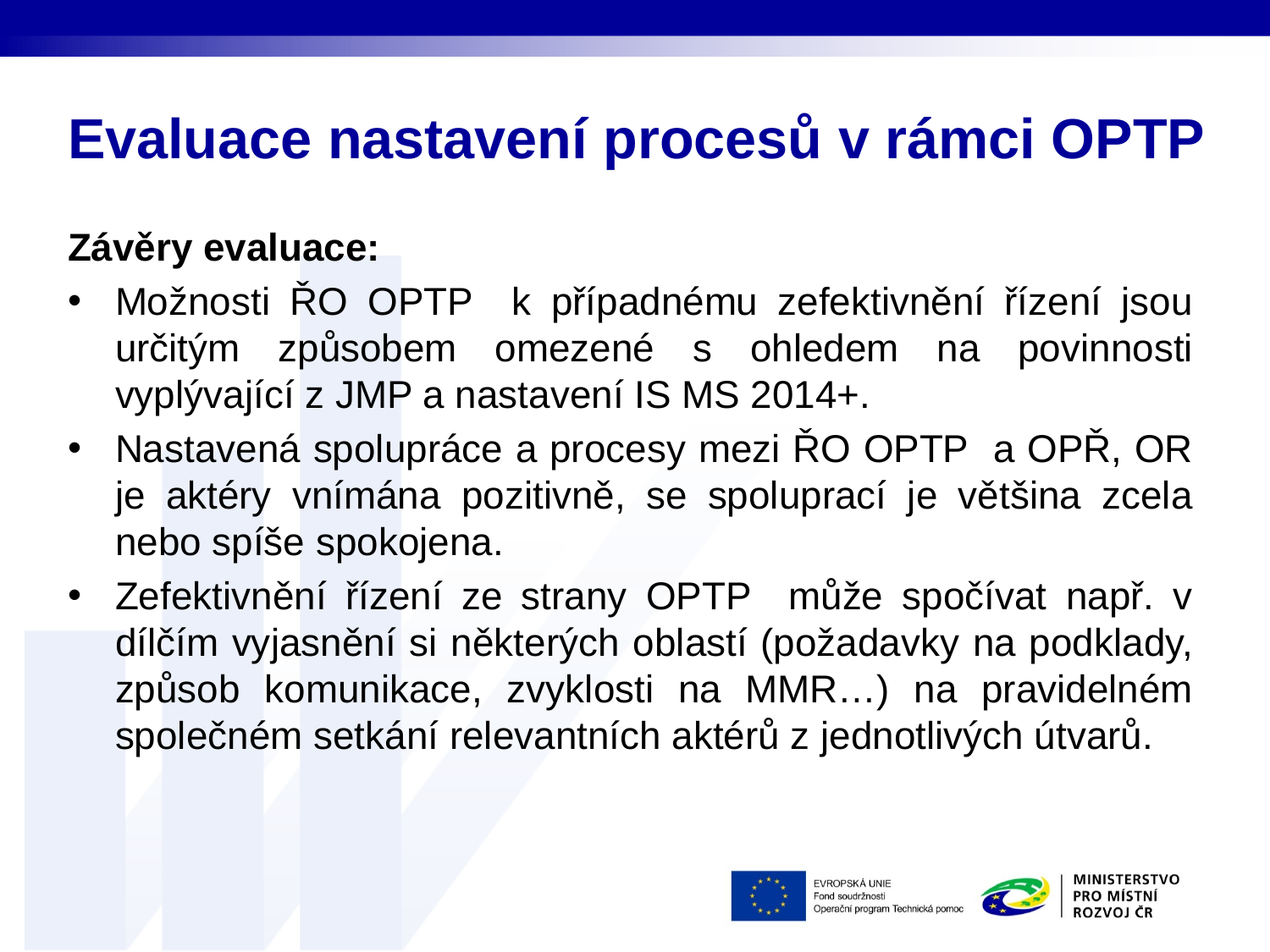

# Evaluace nastavení procesů v rámci OPTP
Závěry evaluace:
Možnosti ŘO OPTP  k případnému zefektivnění řízení jsou určitým způsobem omezené s ohledem na povinnosti vyplývající z JMP a nastavení IS MS 2014+.
Nastavená spolupráce a procesy mezi ŘO OPTP  a OPŘ, OR je aktéry vnímána pozitivně, se spoluprací je většina zcela nebo spíše spokojena.
Zefektivnění řízení ze strany OPTP  může spočívat např. v dílčím vyjasnění si některých oblastí (požadavky na podklady, způsob komunikace, zvyklosti na MMR…) na pravidelném společném setkání relevantních aktérů z jednotlivých útvarů.